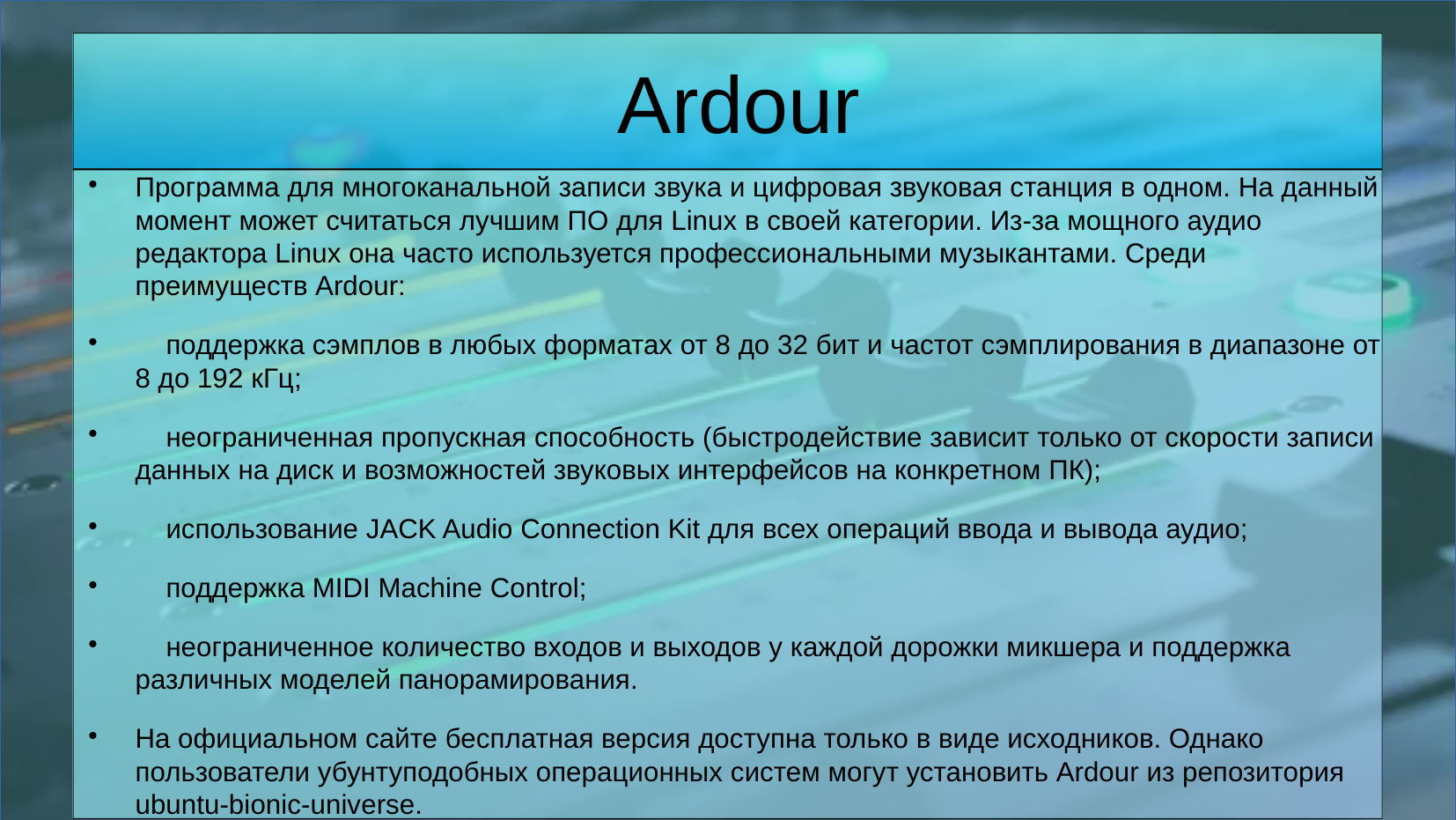

Ardour
Программа для многоканальной записи звука и цифровая звуковая станция в одном. На данный момент может считаться лучшим ПО для Linux в своей категории. Из-за мощного аудио редактора Linux она часто используется профессиональными музыкантами. Среди преимуществ Ardour:
    поддержка сэмплов в любых форматах от 8 до 32 бит и частот сэмплирования в диапазоне от 8 до 192 кГц;
    неограниченная пропускная способность (быстродействие зависит только от скорости записи данных на диск и возможностей звуковых интерфейсов на конкретном ПК);
    использование JACK Audio Connection Kit для всех операций ввода и вывода аудио;
    поддержка MIDI Machine Control;
    неограниченное количество входов и выходов у каждой дорожки микшера и поддержка различных моделей панорамирования.
На официальном сайте бесплатная версия доступна только в виде исходников. Однако пользователи убунтуподобных операционных систем могут установить Ardour из репозитория ubuntu-bionic-universe.